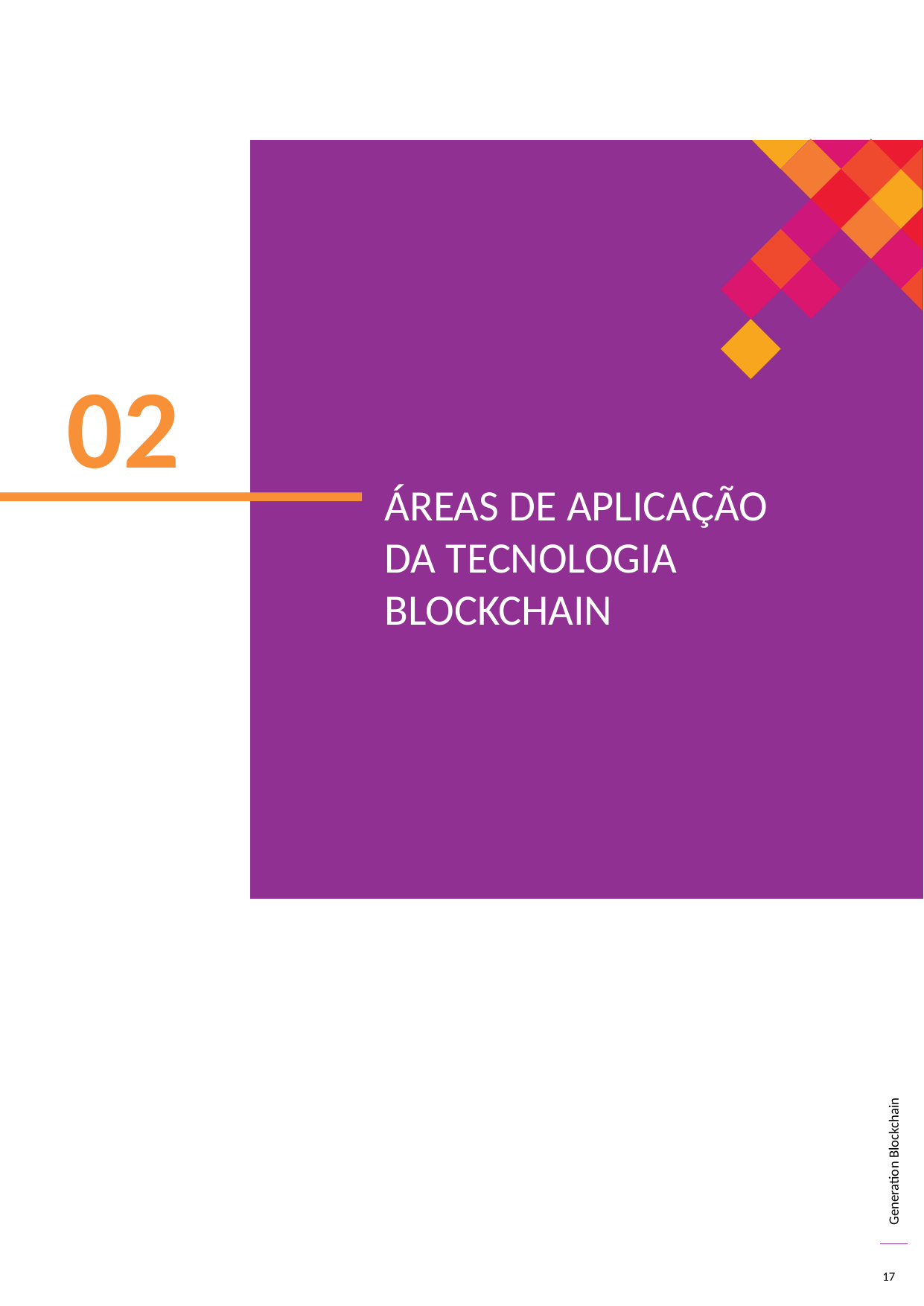

02
ÁREAS DE APLICAÇÃO DA TECNOLOGIA BLOCKCHAIN
17